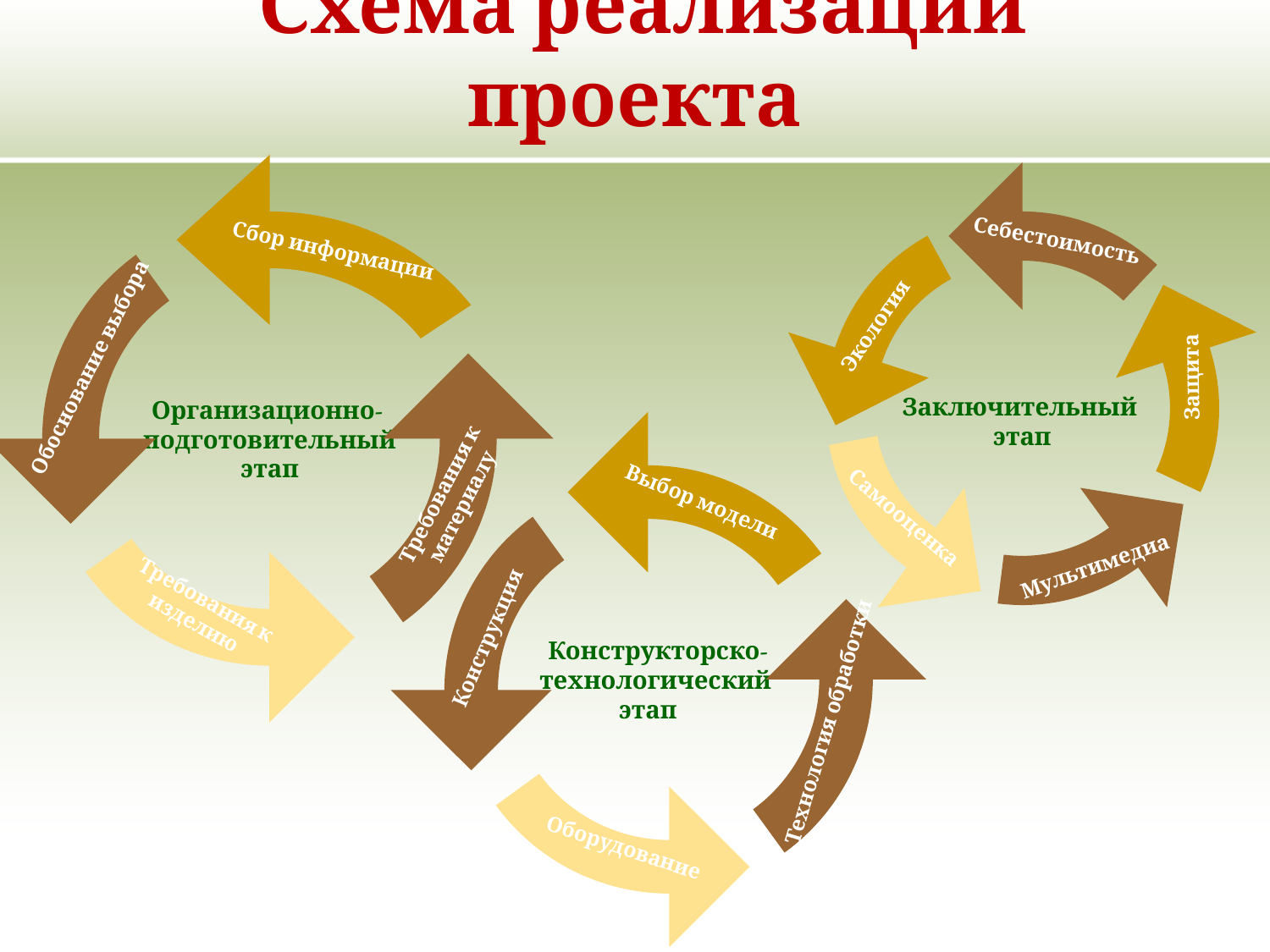

# Схема реализации проекта
Себестоимость
Организационно-
подготовительный
этап

Заключительный
этап

Сбор информации
Экология
Обоснование выбора
Защита
Выбор модели
    Конструкторско-
   технологический
этап

Требования к материалу

Самооценка
Мультимедиа
Требования к изделию
Конструкция
Технология обработки
Оборудование